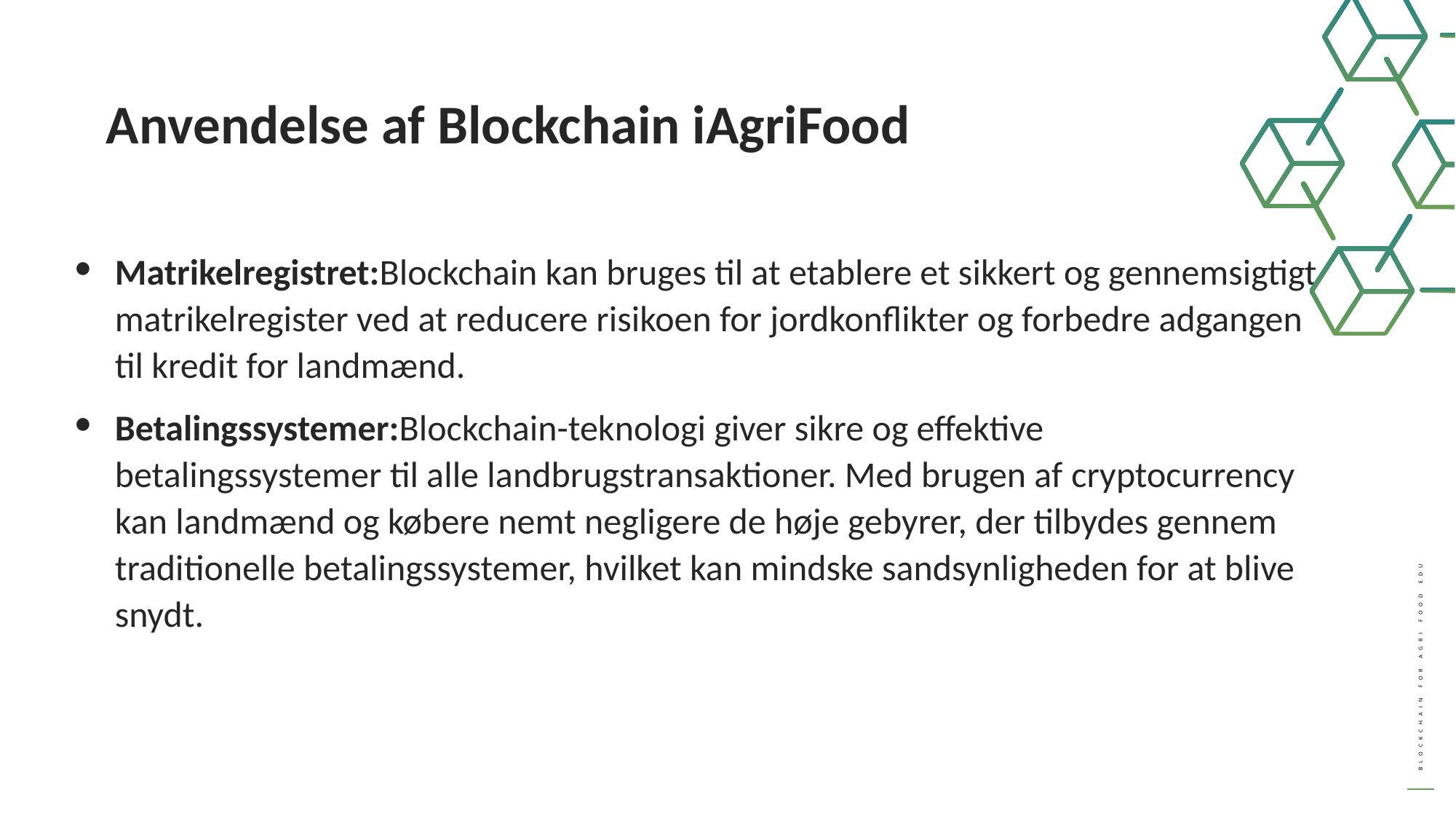

Anvendelse af Blockchain iAgriFood
Matrikelregistret:Blockchain kan bruges til at etablere et sikkert og gennemsigtigt matrikelregister ved at reducere risikoen for jordkonflikter og forbedre adgangen til kredit for landmænd.
Betalingssystemer:Blockchain-teknologi giver sikre og effektive betalingssystemer til alle landbrugstransaktioner. Med brugen af ​​cryptocurrency kan landmænd og købere nemt negligere de høje gebyrer, der tilbydes gennem traditionelle betalingssystemer, hvilket kan mindske sandsynligheden for at blive snydt.